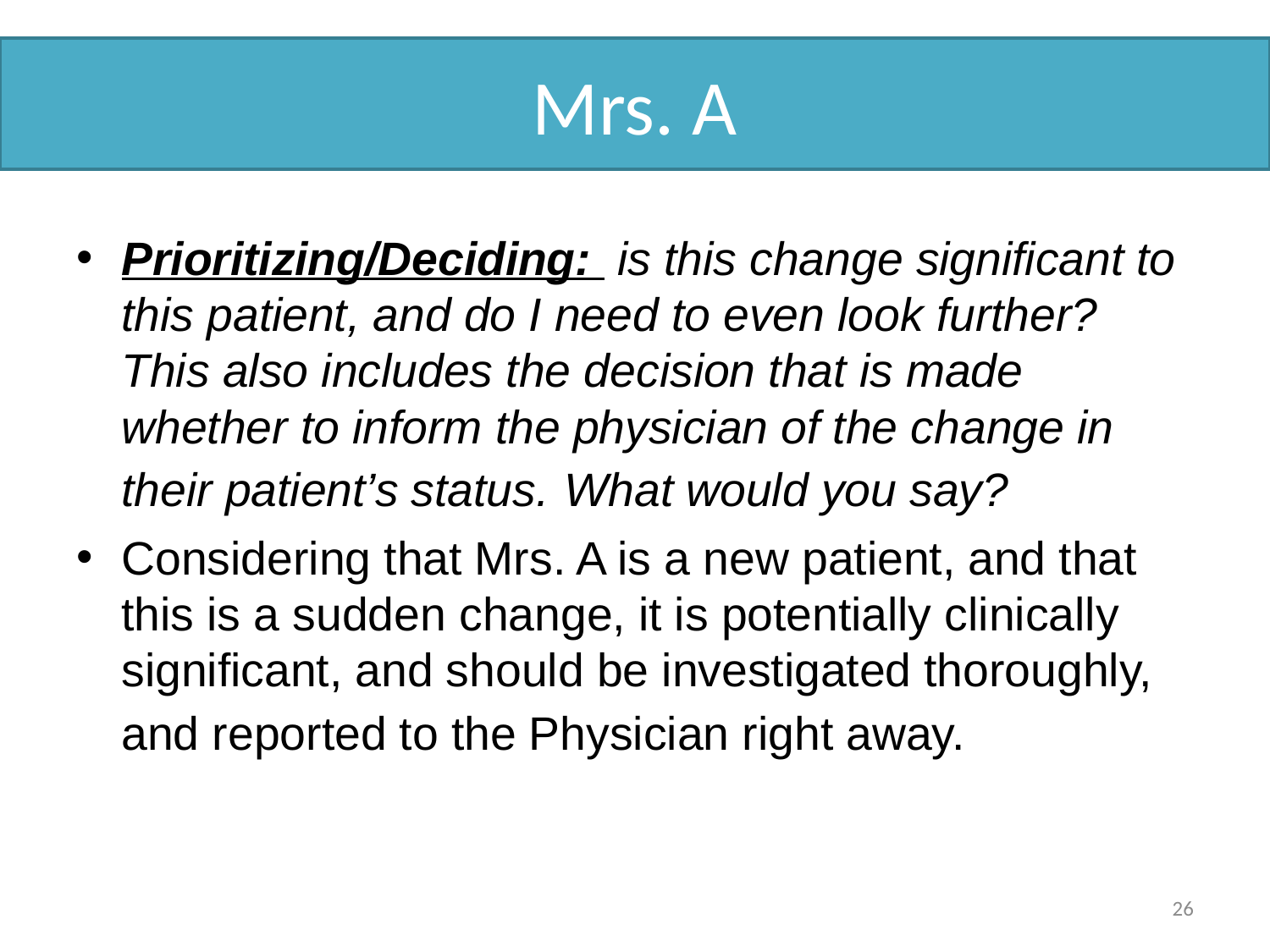

Mrs. A
# Mrs. A
Prioritizing/Deciding:  is this change significant to this patient, and do I need to even look further? This also includes the decision that is made whether to inform the physician of the change in their patient’s status. What would you say?
Considering that Mrs. A is a new patient, and that this is a sudden change, it is potentially clinically significant, and should be investigated thoroughly, and reported to the Physician right away.
26